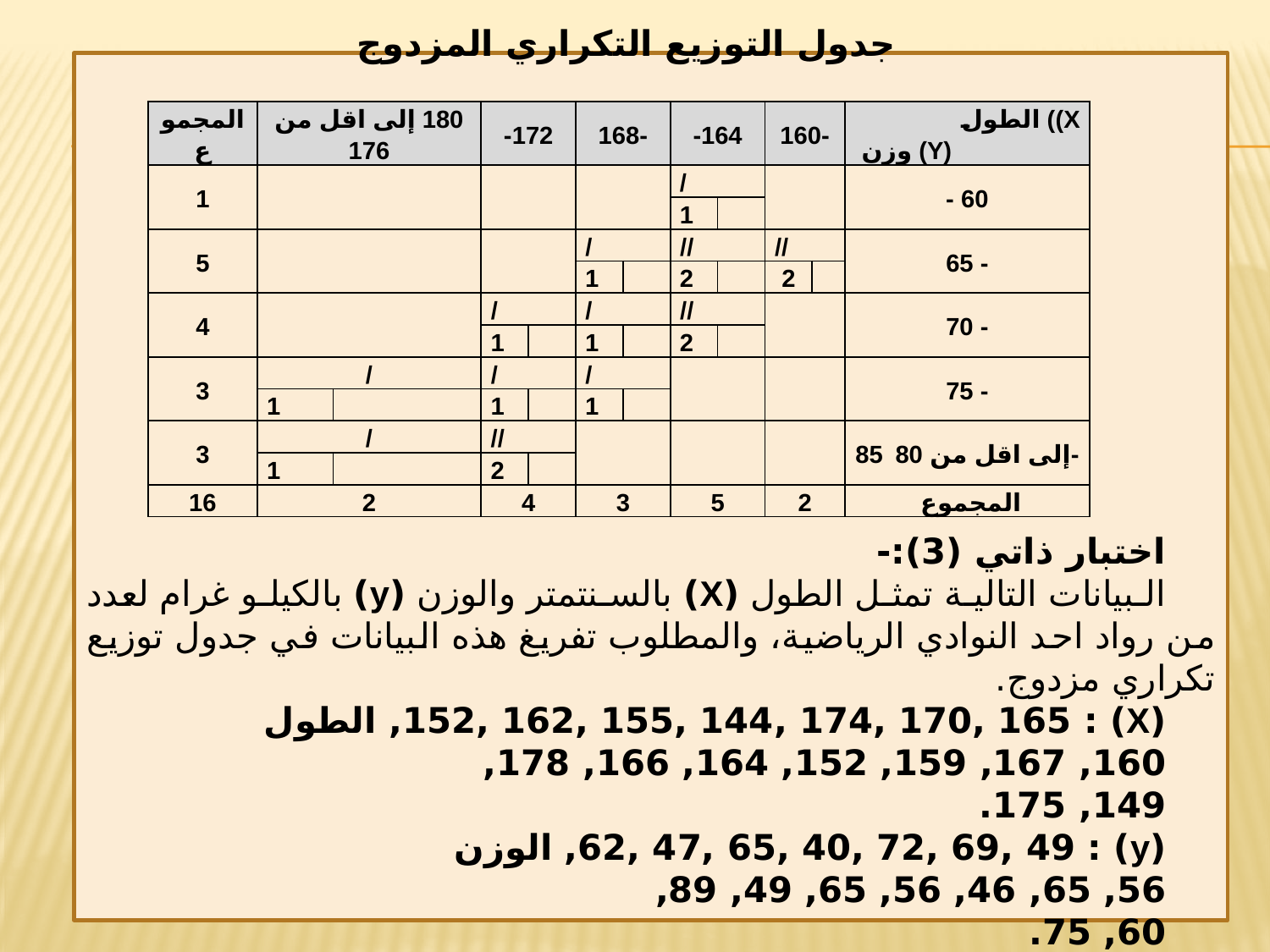

جدول التوزيع التكراري المزدوج

اختبار ذاتي (3):-
البيانات التالية تمثل الطول (X) بالسنتمتر والوزن (y) بالكيلو غرام لعدد من رواد احد النوادي الرياضية، والمطلوب تفريغ هذه البيانات في جدول توزيع تكراري مزدوج.
(X) : 152, 162, 155, 144, 174, 170, 165, الطول
160, 167, 159, 152, 164, 166, 178,
149, 175.
(y) : 62, 47, 65, 40, 72, 69, 49, الوزن
56, 65, 46, 56, 65, 49, 89,
60, 75.
| المجموع | 180 إلى اقل من 176 |  | 172- |  | 168- |  | 164- |  | 160- |  | X)) الطول (Y) وزن |
| --- | --- | --- | --- | --- | --- | --- | --- | --- | --- | --- | --- |
| 1 |  |  |  |  |  |  | / |  |  |  | 60 - |
|  |  |  |  |  |  |  | 1 |  |  |  |  |
| 5 |  |  |  |  | / |  | // |  | // |  | 65 - |
|  |  |  |  |  | 1 |  | 2 |  | 2 |  |  |
| 4 |  |  | / |  | / |  | // |  |  |  | 70 - |
|  |  |  | 1 |  | 1 |  | 2 |  |  |  |  |
| 3 | / |  | / |  | / |  |  |  |  |  | 75 - |
|  | 1 |  | 1 |  | 1 |  |  |  |  |  |  |
| 3 | / |  | // |  |  |  |  |  |  |  | 85 إلى اقل من 80- |
|  | 1 |  | 2 |  |  |  |  |  |  |  |  |
| 16 | 2 |  | 4 |  | 3 |  | 5 |  | 2 |  | المجموع |